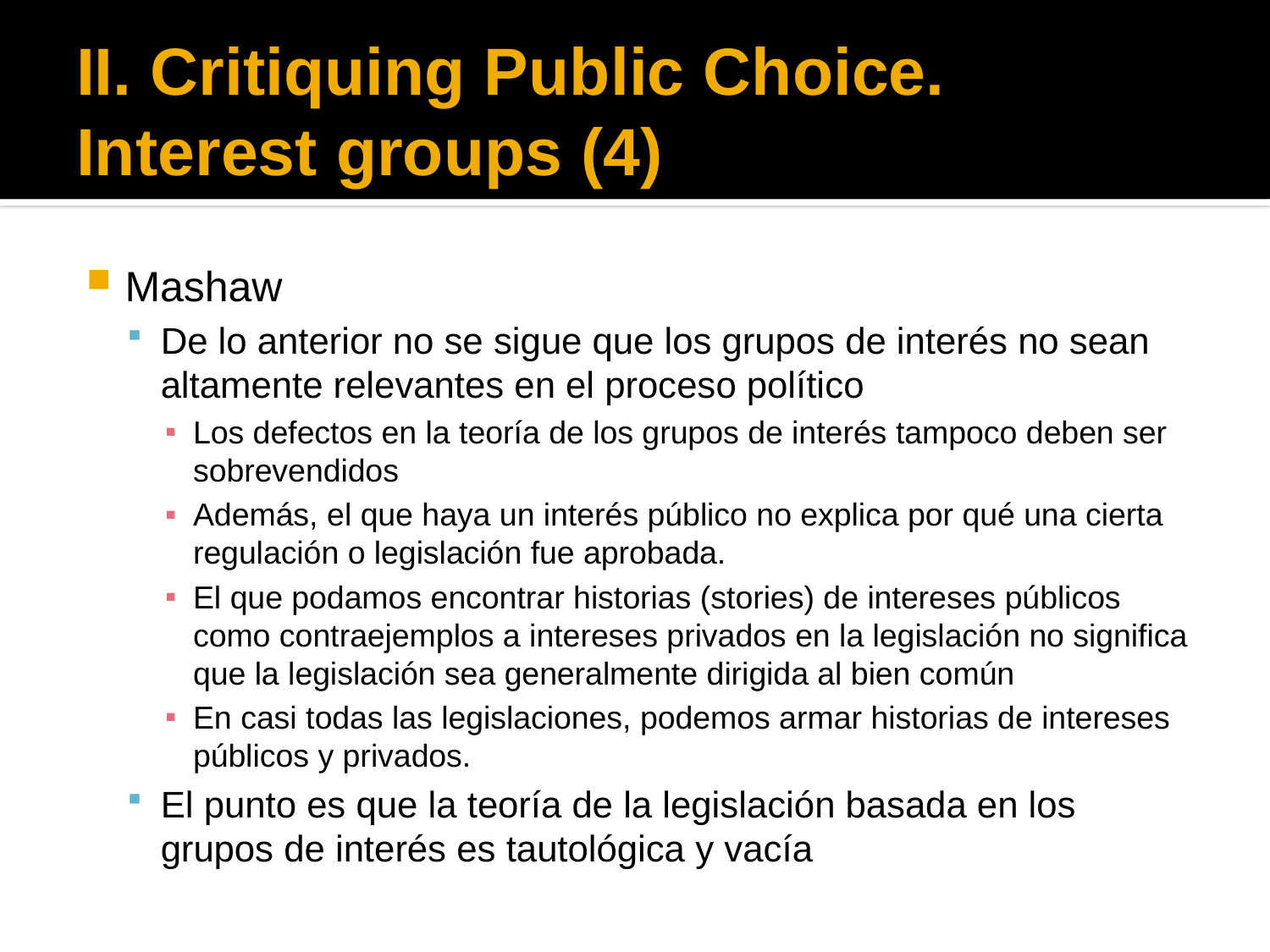

# II. Critiquing Public Choice. Interest groups (4)
Mashaw
De lo anterior no se sigue que los grupos de interés no sean altamente relevantes en el proceso político
Los defectos en la teoría de los grupos de interés tampoco deben ser sobrevendidos
Además, el que haya un interés público no explica por qué una cierta regulación o legislación fue aprobada.
El que podamos encontrar historias (stories) de intereses públicos como contraejemplos a intereses privados en la legislación no significa que la legislación sea generalmente dirigida al bien común
En casi todas las legislaciones, podemos armar historias de intereses públicos y privados.
El punto es que la teoría de la legislación basada en los grupos de interés es tautológica y vacía